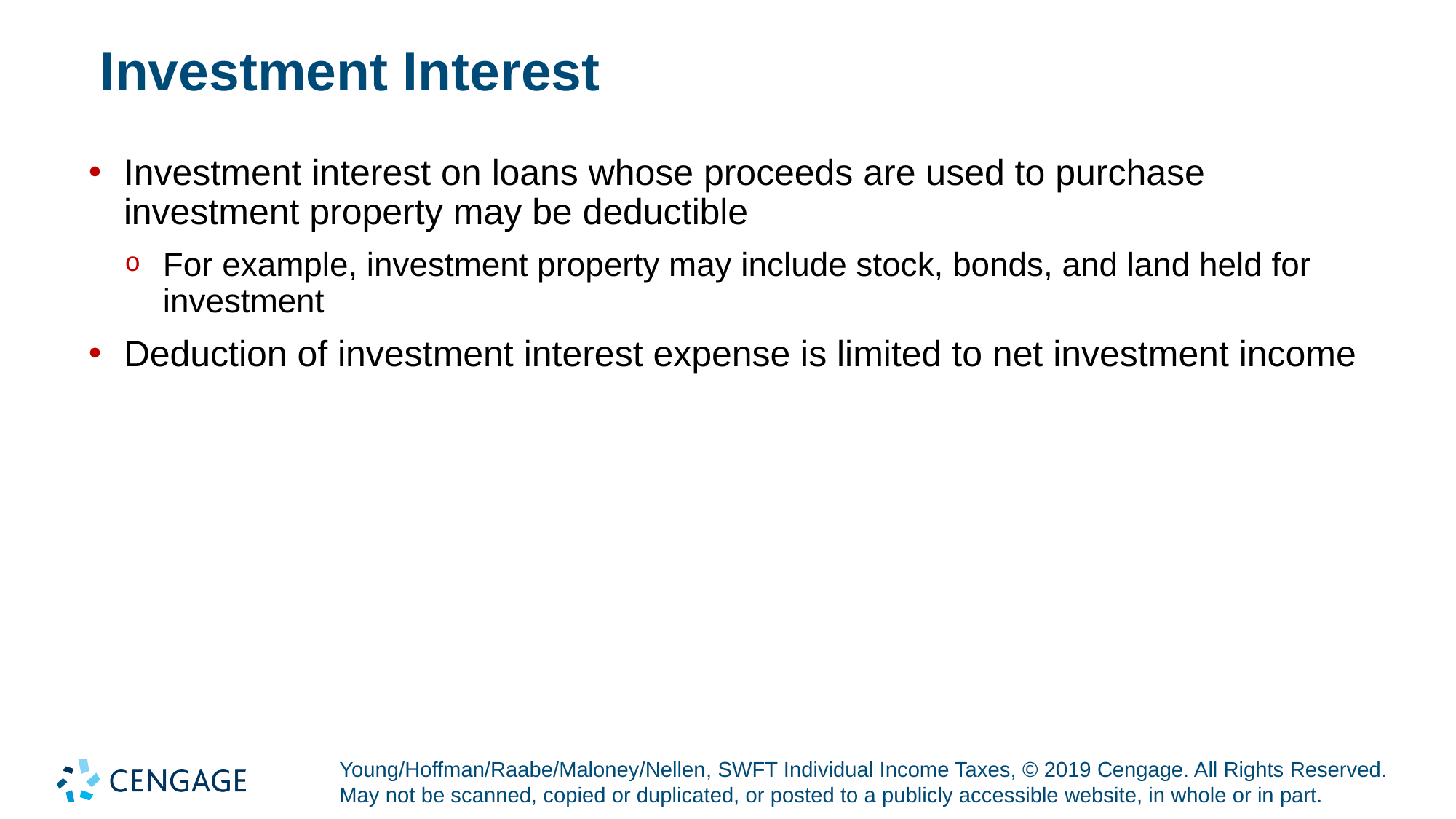

# Investment Interest
Investment interest on loans whose proceeds are used to purchase investment property may be deductible
For example, investment property may include stock, bonds, and land held for investment
Deduction of investment interest expense is limited to net investment income